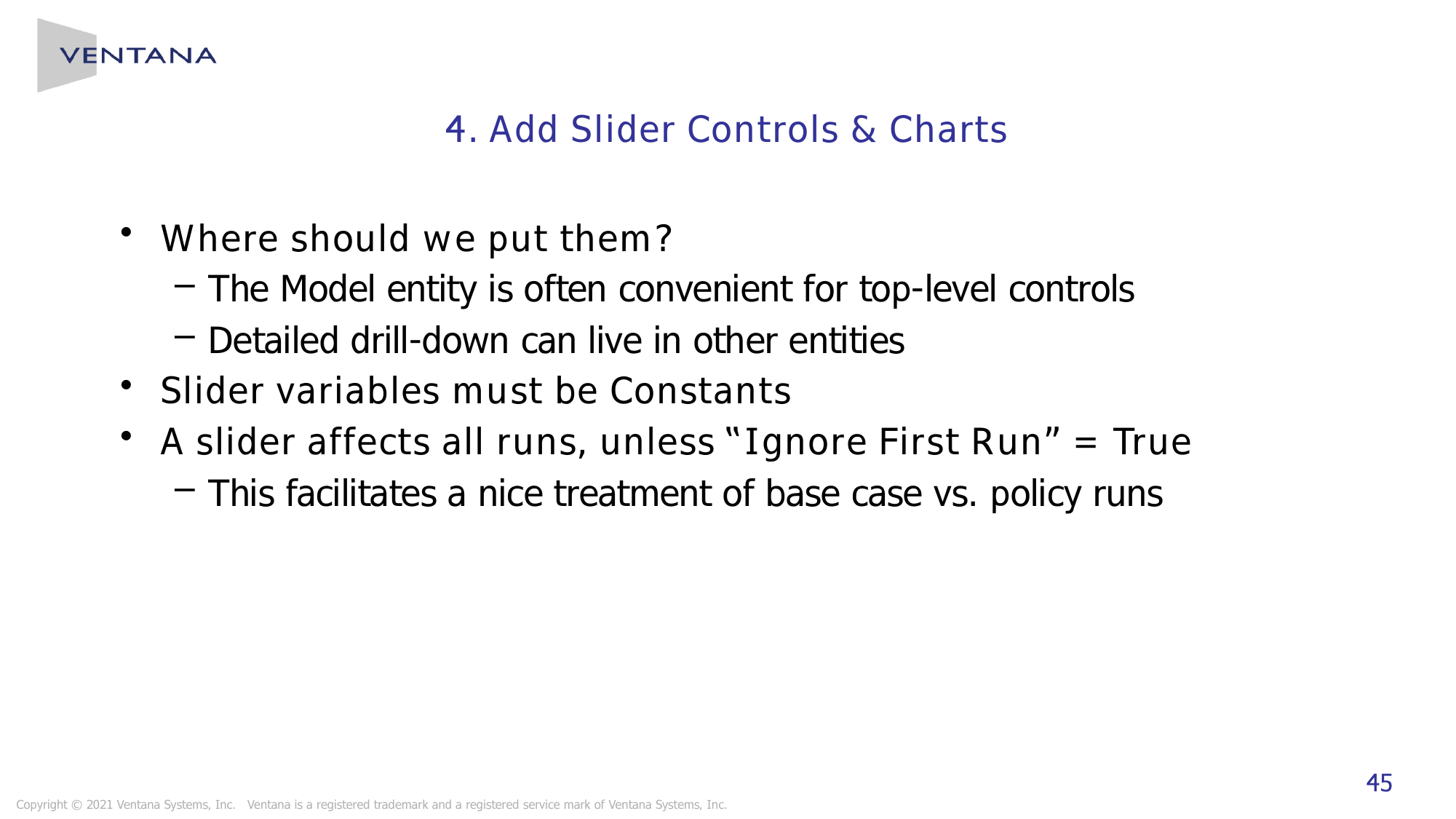

# 4. Add Slider Controls & Charts
Where should we put them?
The Model entity is often convenient for top-level controls
Detailed drill-down can live in other entities
Slider variables must be Constants
A slider affects all runs, unless “Ignore First Run” = True
This facilitates a nice treatment of base case vs. policy runs